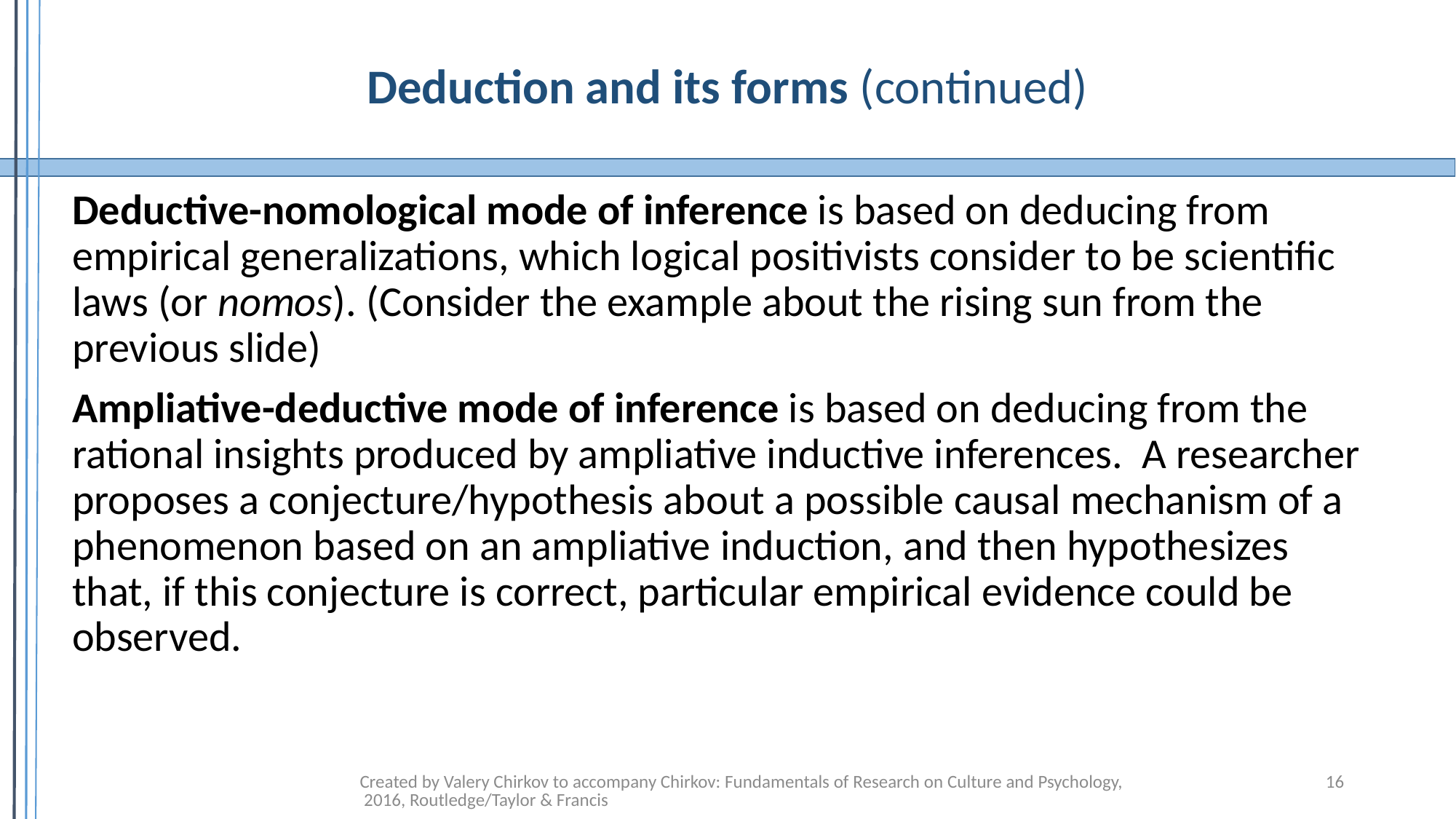

# Deduction and its forms (continued)
Deductive-nomological mode of inference is based on deducing from  empirical generalizations, which logical positivists consider to be scientific laws (or nomos). (Consider the example about the rising sun from the previous slide)
Ampliative-deductive mode of inference is based on deducing from the rational insights produced by ampliative inductive inferences.  A researcher proposes a conjecture/hypothesis about a possible causal mechanism of a phenomenon based on an ampliative induction, and then hypothesizes that, if this conjecture is correct, particular empirical evidence could be observed.
Created by Valery Chirkov to accompany Chirkov: Fundamentals of Research on Culture and Psychology, 2016, Routledge/Taylor & Francis
16